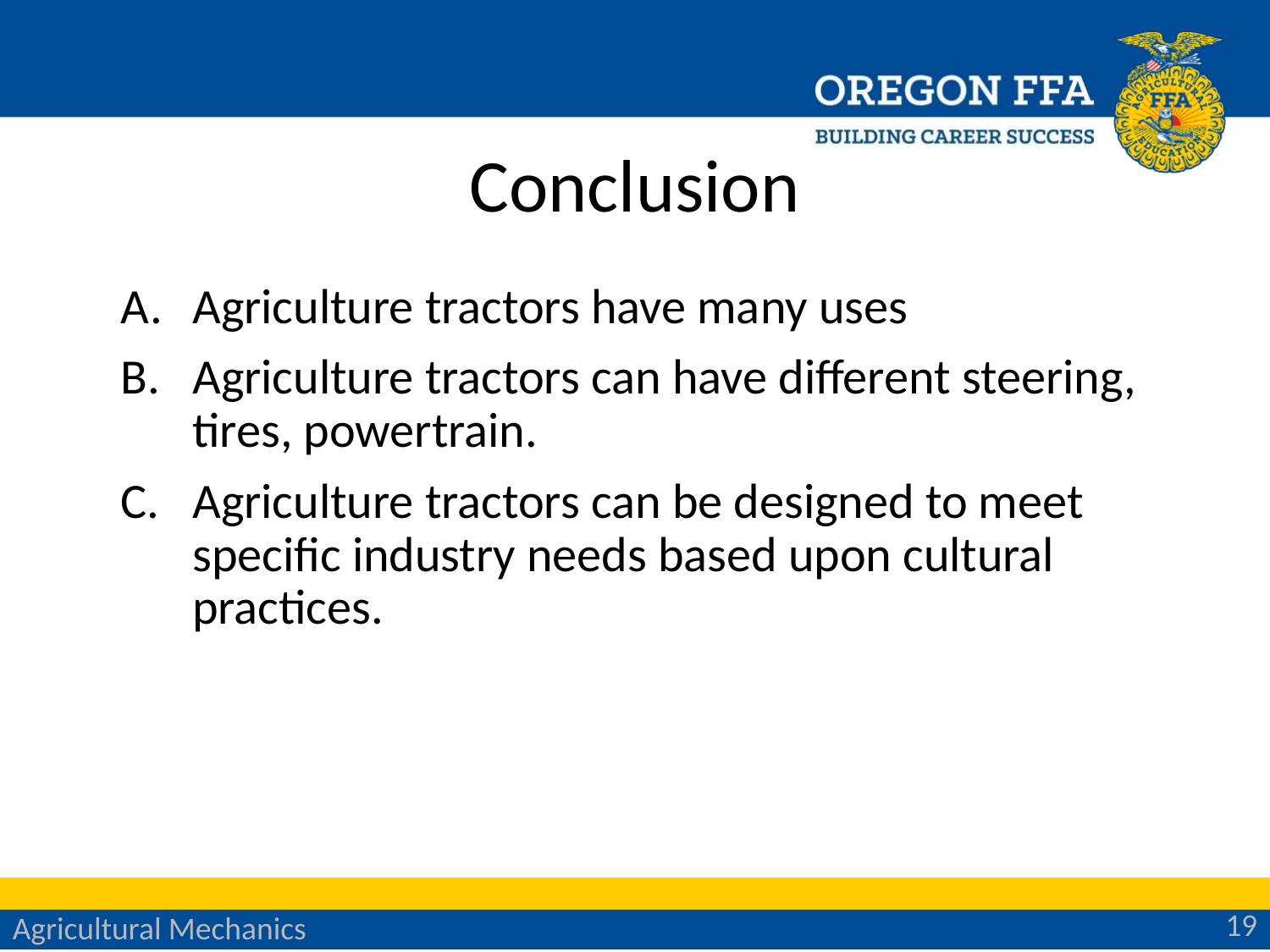

# Conclusion

Agriculture tractors have many uses
Agriculture tractors can have different steering, tires, powertrain.
Agriculture tractors can be designed to meet specific industry needs based upon cultural practices.

19
Agricultural Mechanics